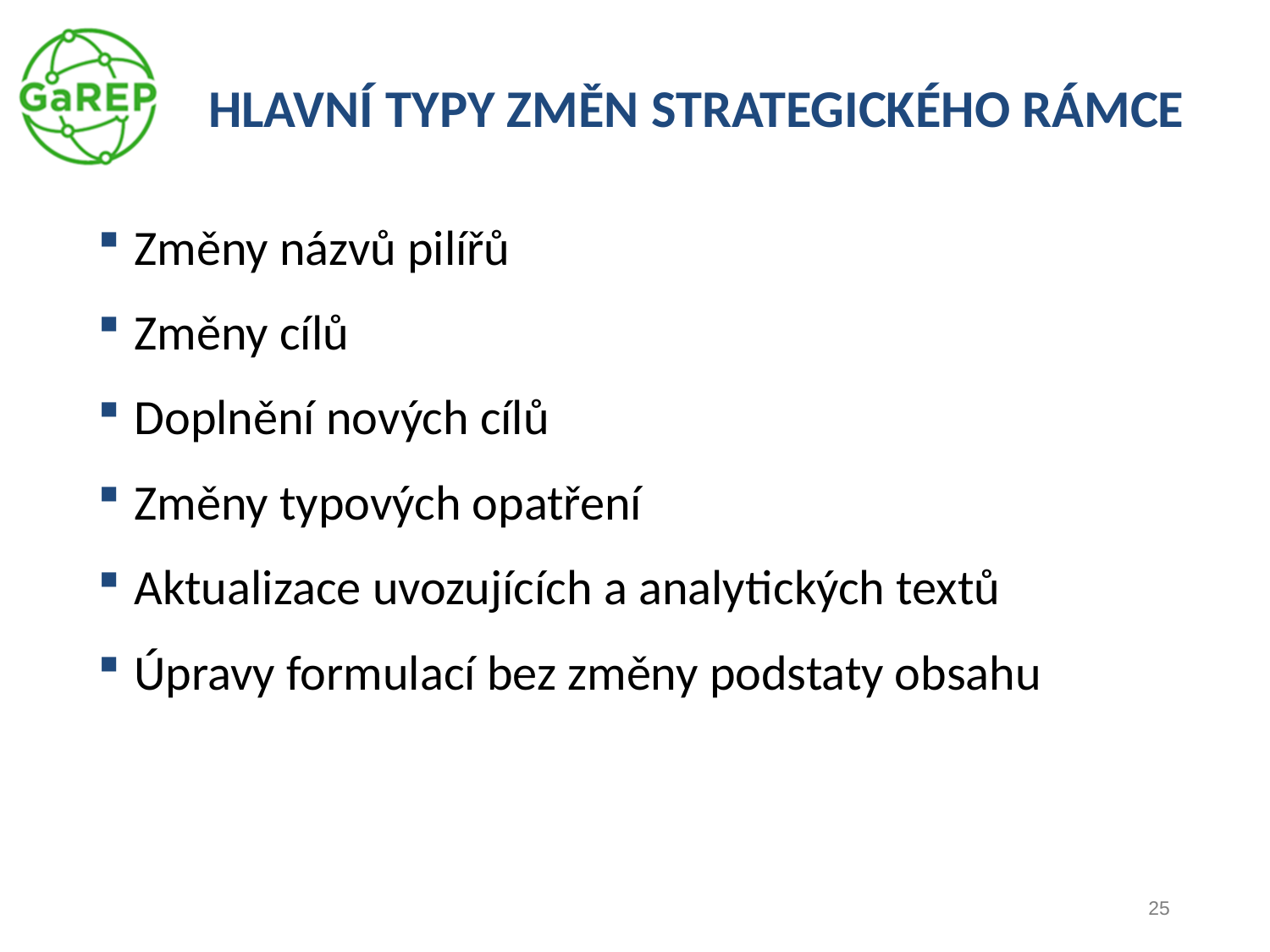

# HLAVNÍ TYPY ZMĚN STRATEGICKÉHO RÁMCE
Změny názvů pilířů
Změny cílů
Doplnění nových cílů
Změny typových opatření
Aktualizace uvozujících a analytických textů
Úpravy formulací bez změny podstaty obsahu

25